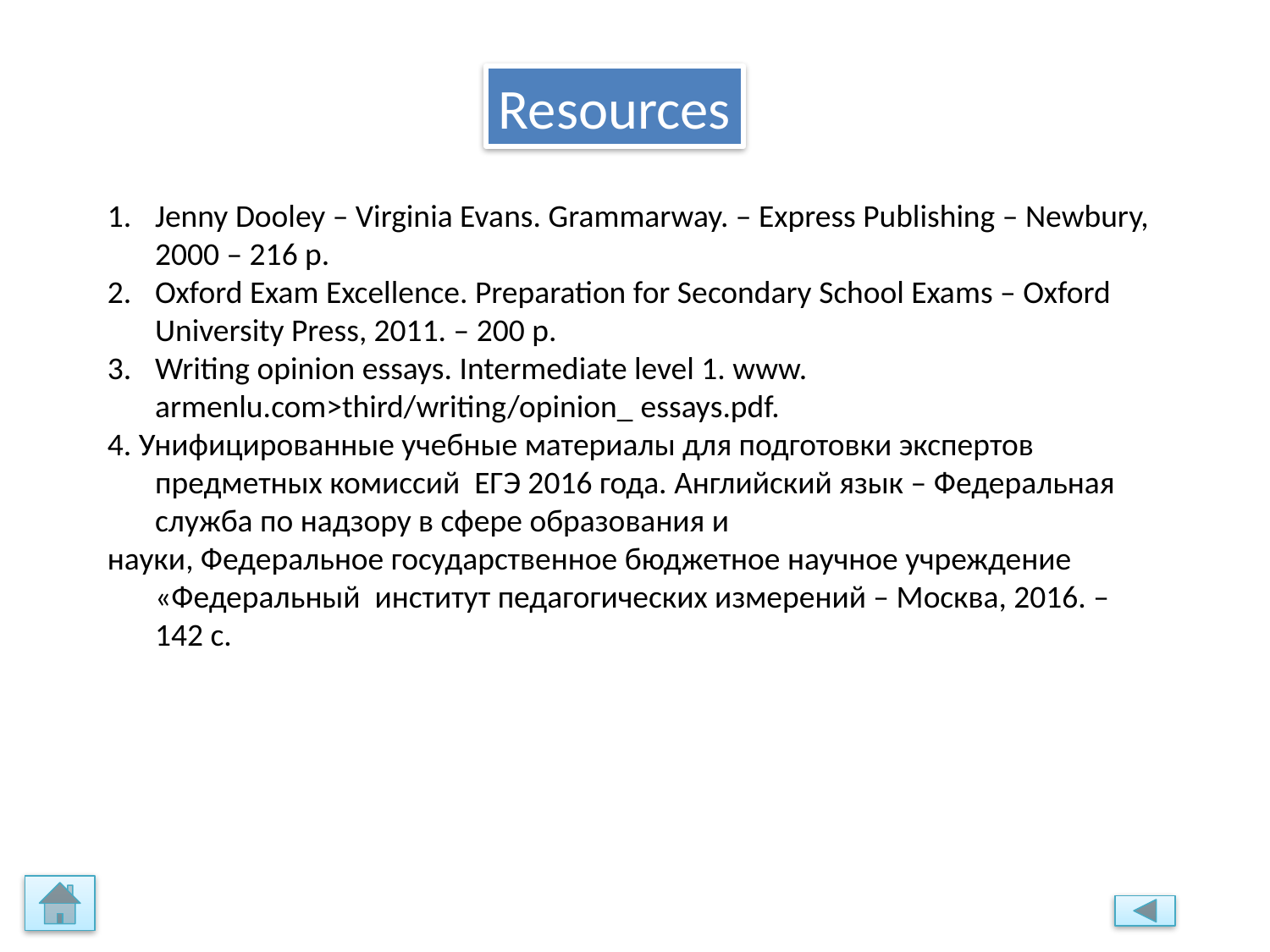

Resources

Jenny Dooley – Virginia Evans. Grammarway. – Express Publishing – Newbury, 2000 – 216 p.
Oxford Exam Excellence. Preparation for Secondary School Exams – Oxford University Press, 2011. – 200 p.
Writing opinion essays. Intermediate level 1. www. armenlu.com>third/writing/opinion_ essays.pdf.
4. Унифицированные учебные материалы для подготовки экспертов предметных комиссий  ЕГЭ 2016 года. Английский язык – Федеральная служба по надзору в сфере образования и
науки, Федеральное государственное бюджетное научное учреждение «Федеральный  институт педагогических измерений – Москва, 2016. – 142 с.